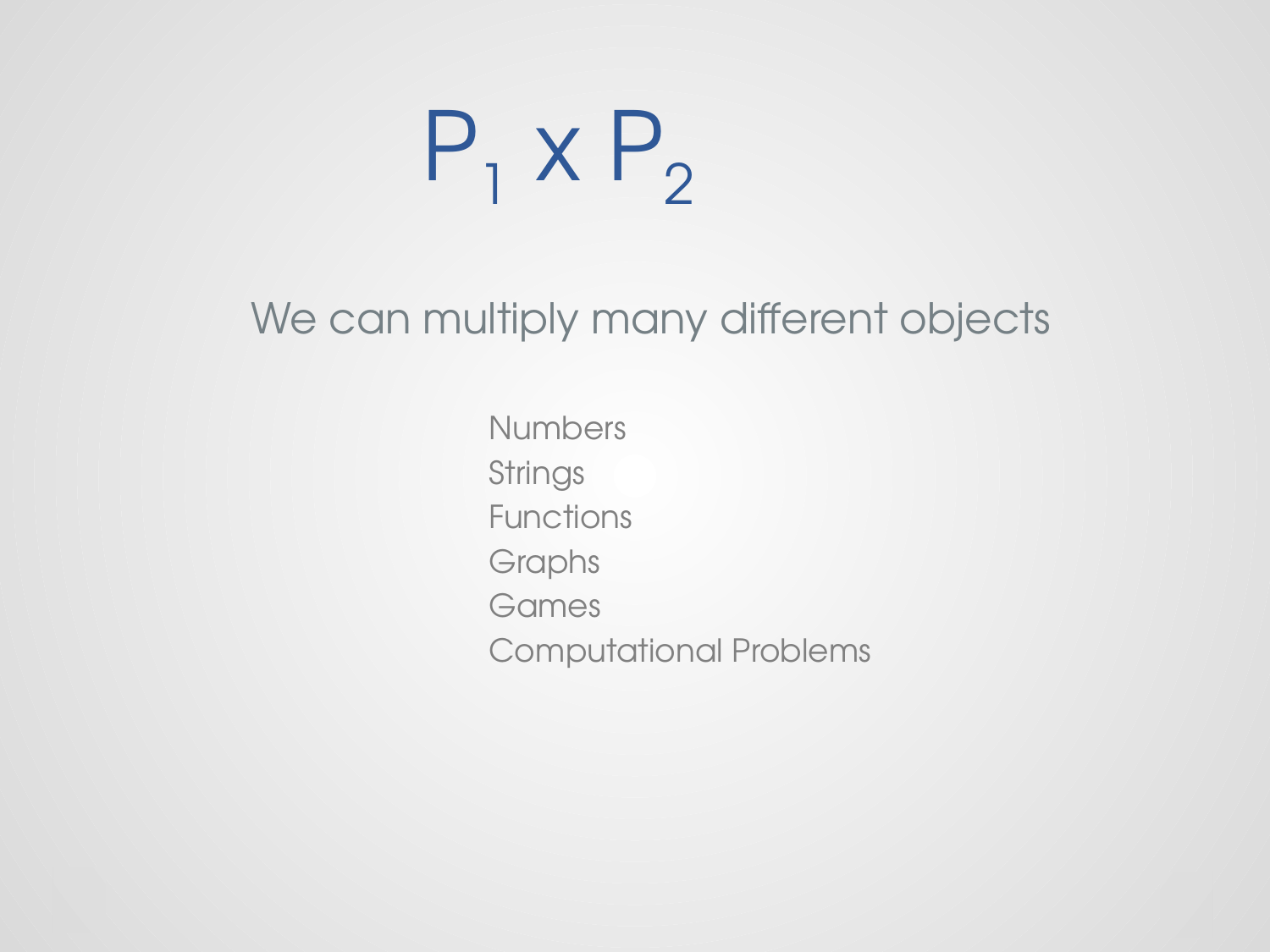

P1 x P2
We can multiply many different objects
Numbers
Strings
Functions
Graphs
Games
Computational Problems